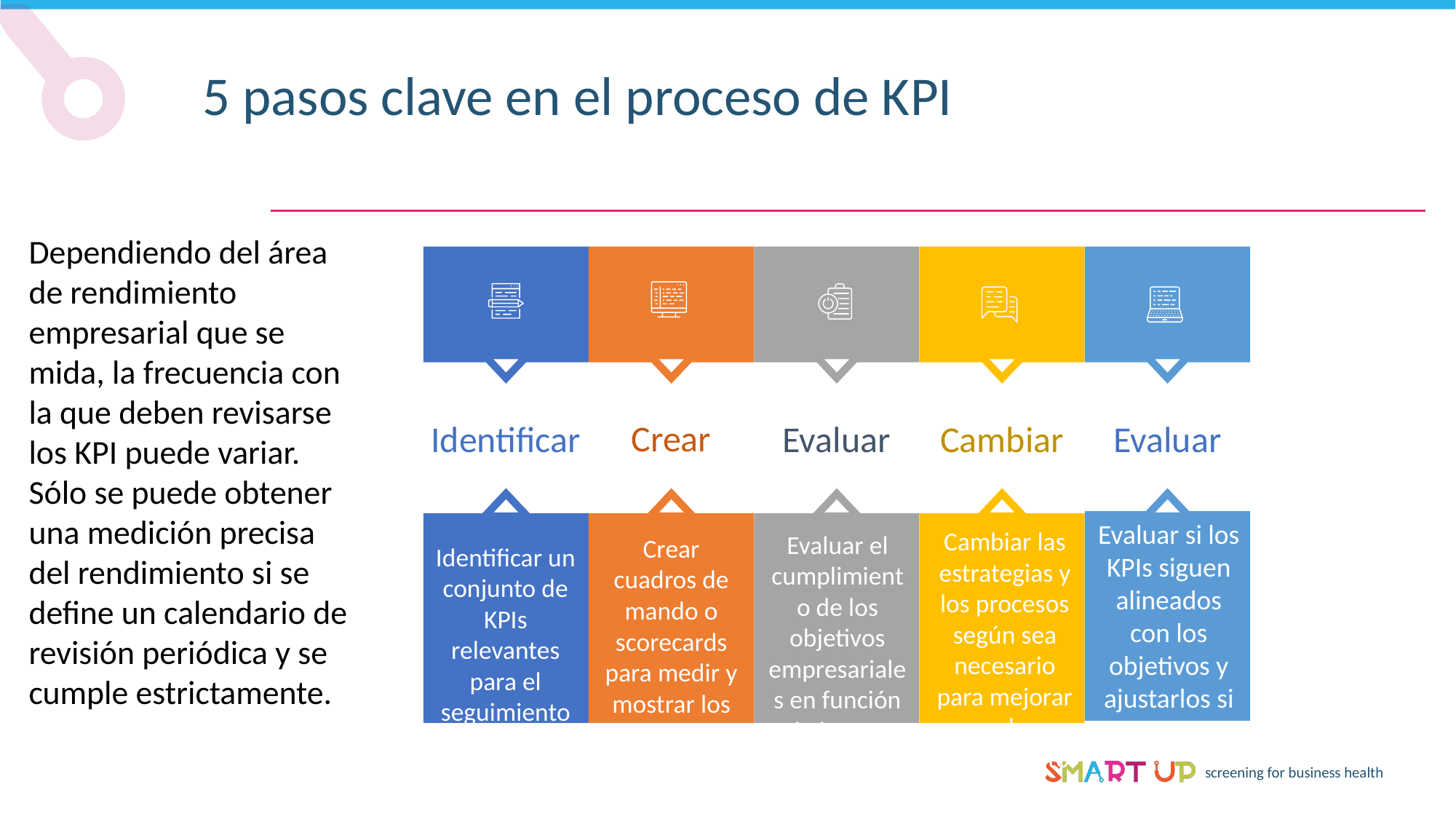

5 pasos clave en el proceso de KPI
Dependiendo del área de rendimiento empresarial que se mida, la frecuencia con la que deben revisarse los KPI puede variar. Sólo se puede obtener una medición precisa del rendimiento si se define un calendario de revisión periódica y se cumple estrictamente.

Crear
Identificar
Evaluar
Cambiar
Evaluar

Evaluar si los KPIs siguen alineados con los objetivos y ajustarlos si es necesario

Cambiar las estrategias y los procesos según sea necesario para mejorar el rendimiento
Evaluar el cumplimiento de los objetivos empresariales en función de los KPI
Crear cuadros de mando o scorecards para medir y mostrar los resultados de los KPI
Identificar un conjunto de KPIs relevantes para el seguimiento de una empresa o unidad de negocio